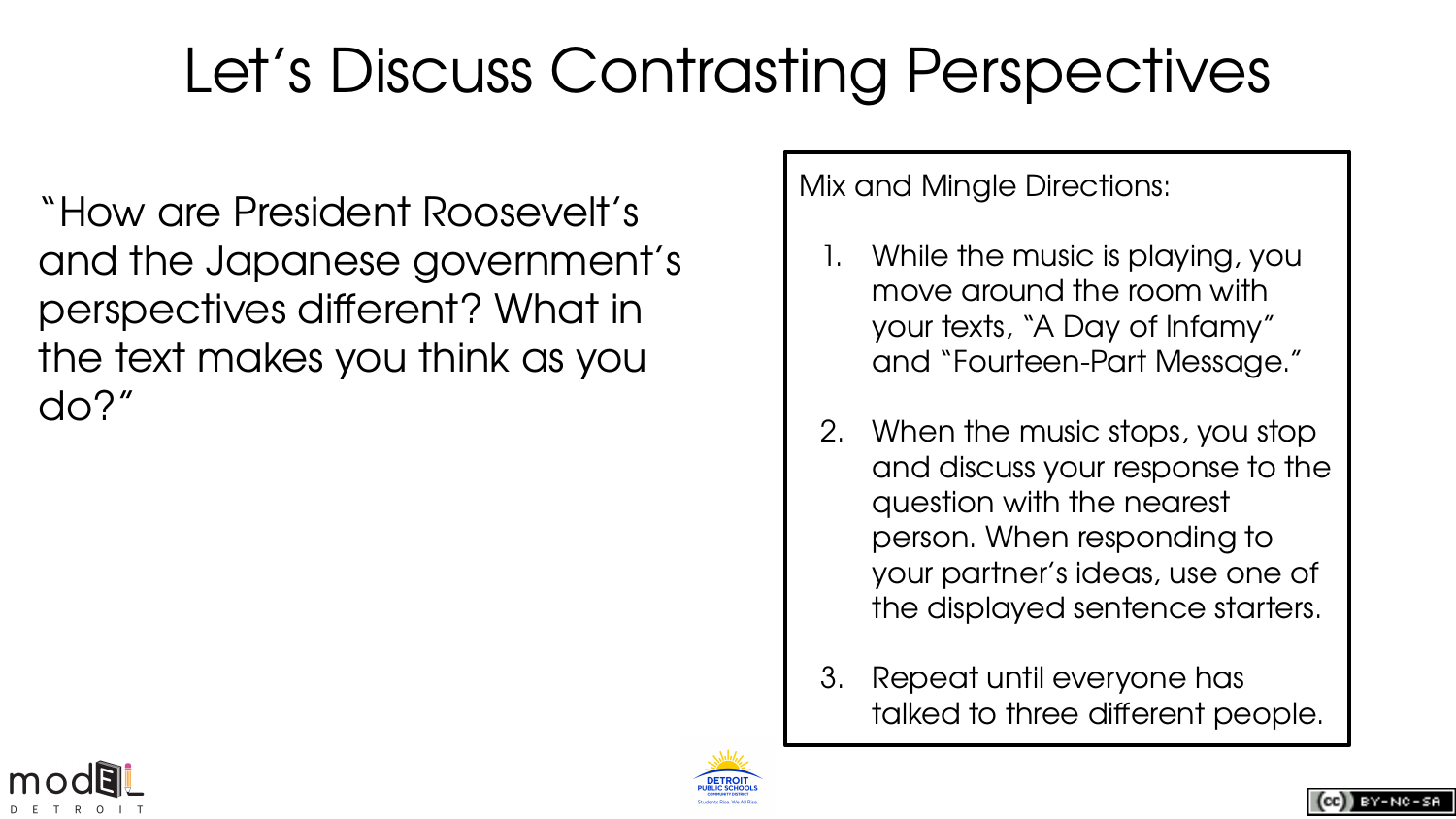

# Let’s Discuss Contrasting Perspectives
“How are President Roosevelt’s and the Japanese government’s perspectives different? What in the text makes you think as you do?”
Mix and Mingle Directions:

While the music is playing, you move around the room with your texts, “A Day of Infamy” and “Fourteen-Part Message.”

When the music stops, you stop and discuss your response to the question with the nearest person. When responding to your partner’s ideas, use one of the displayed sentence starters.

Repeat until everyone has talked to three different people.